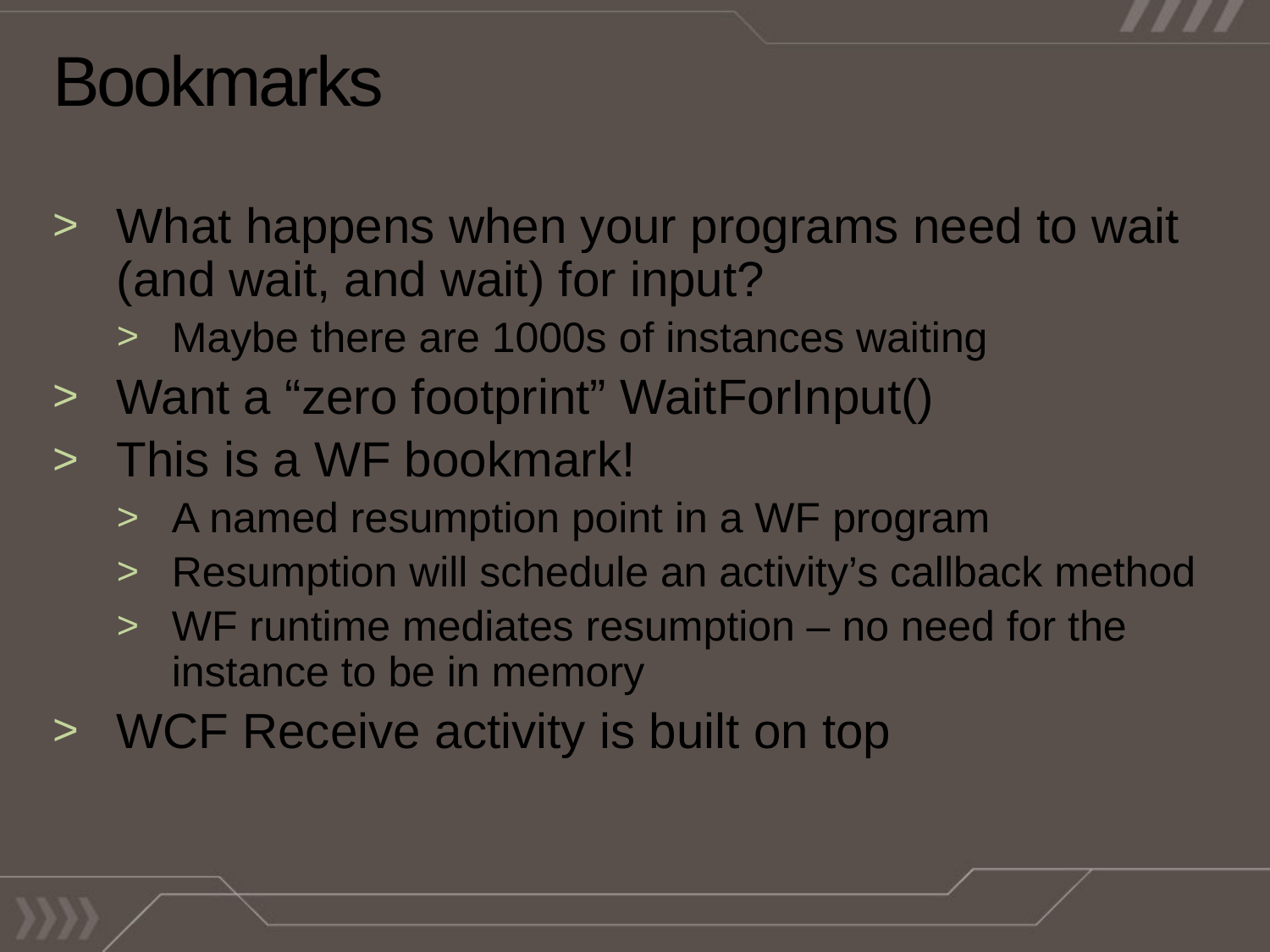

Bookmarks
What happens when your programs need to wait (and wait, and wait) for input?
Maybe there are 1000s of instances waiting
Want a “zero footprint” WaitForInput()
This is a WF bookmark!
A named resumption point in a WF program
Resumption will schedule an activity’s callback method
WF runtime mediates resumption – no need for the instance to be in memory
WCF Receive activity is built on top